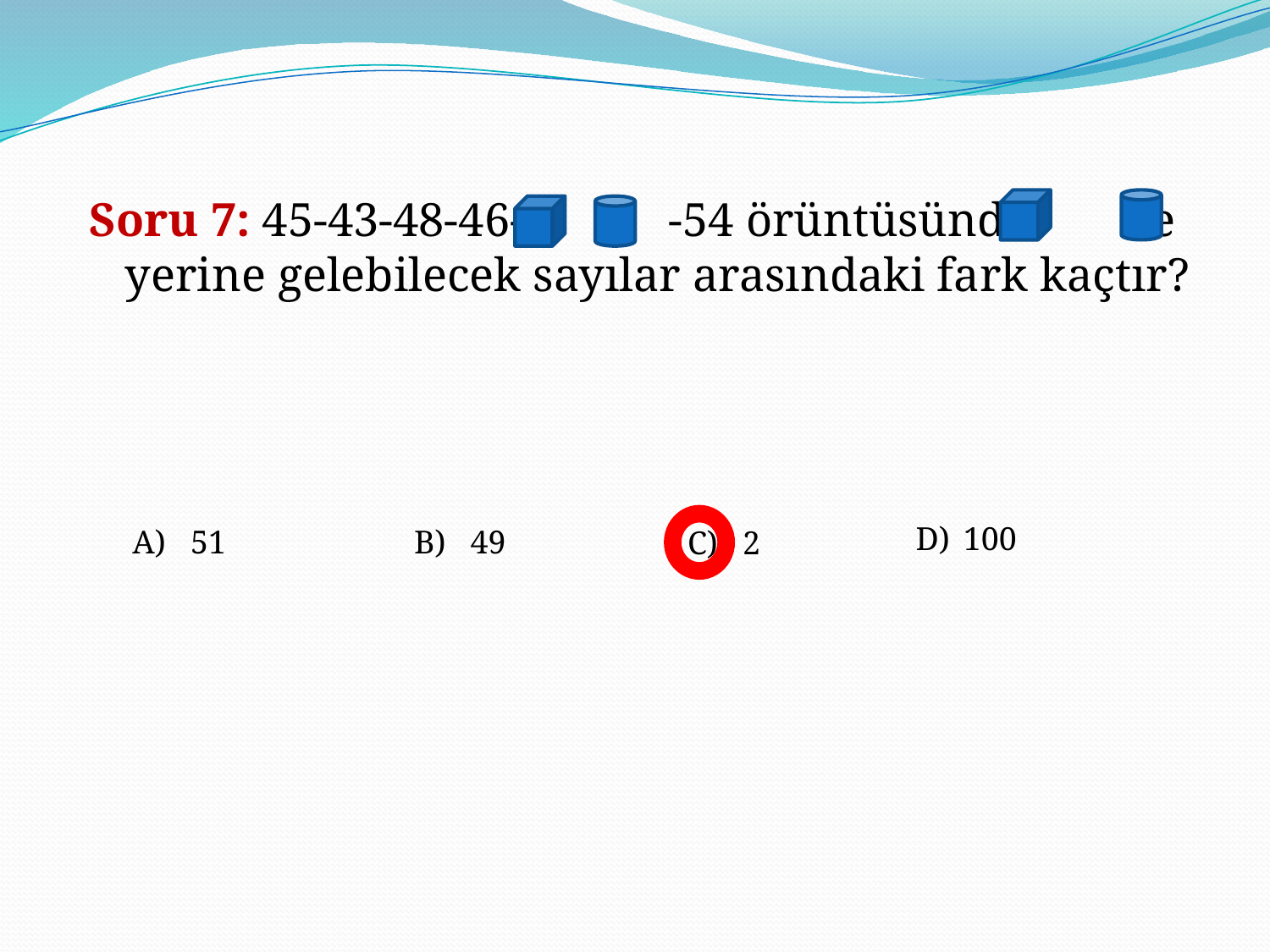

Soru 7: 45-43-48-46-      -     -54 örüntüsünde        ve      yerine gelebilecek sayılar arasındaki fark kaçtır?

100
B)   49
A)   51
C)   2